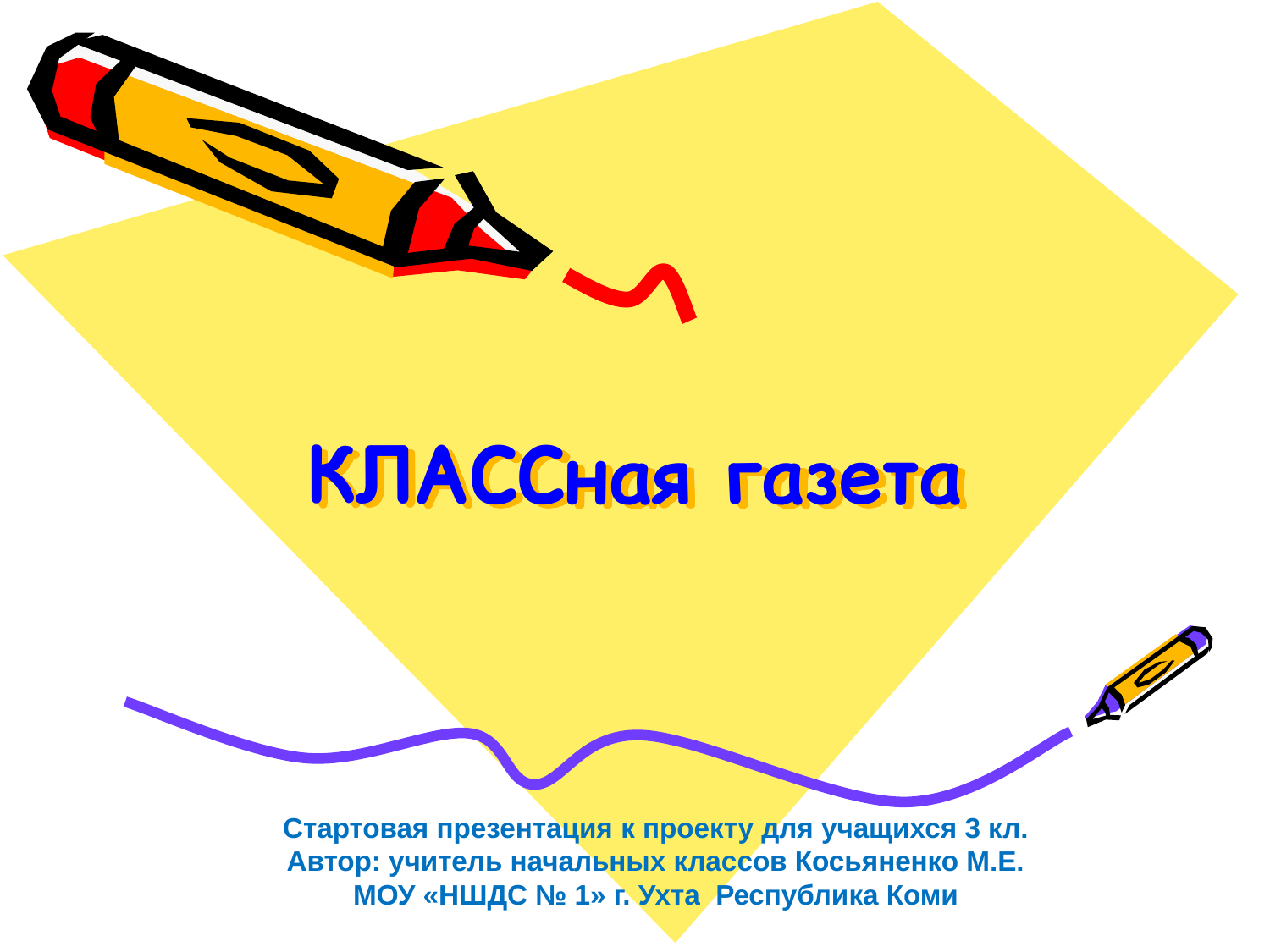

# КЛАССная газета
Стартовая презентация к проекту для учащихся 3 кл.
Автор: учитель начальных классов Косьяненко М.Е.
МОУ «НШДС № 1» г. Ухта  Республика Коми